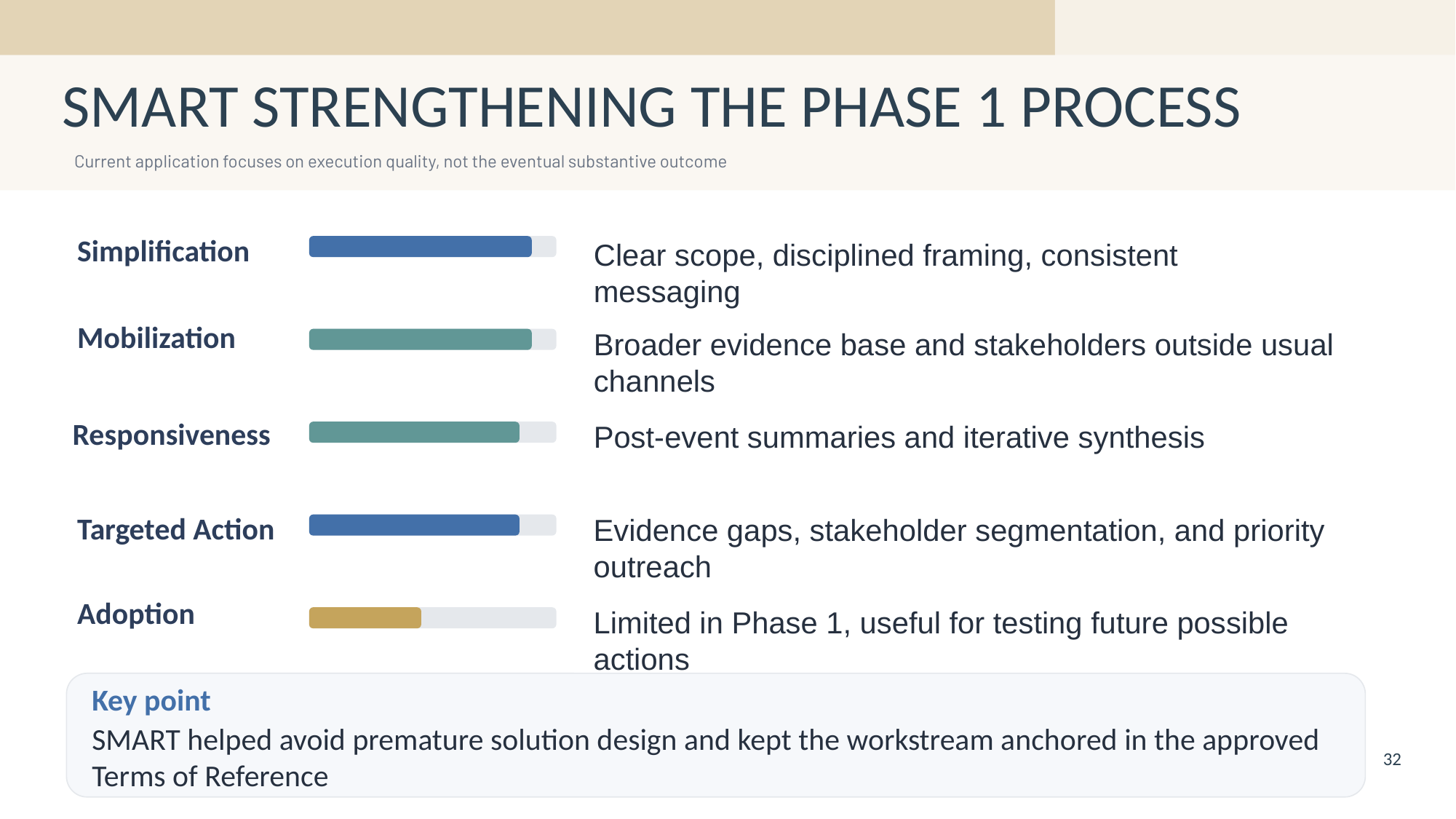

# SMART STRENGTHENING THE PHASE 1 PROCESS
Current application focuses on execution quality, not the eventual substantive outcome
Simplification
Clear scope, disciplined framing, consistent messaging

Mobilization
Broader evidence base and stakeholders outside usual channels

Responsiveness
Post-event summaries and iterative synthesis

Targeted Action
Evidence gaps, stakeholder segmentation, and priority outreach

Adoption
Limited in Phase 1, useful for testing future possible actions

Key point
SMART helped avoid premature solution design and kept the workstream anchored in the approved Terms of Reference
32